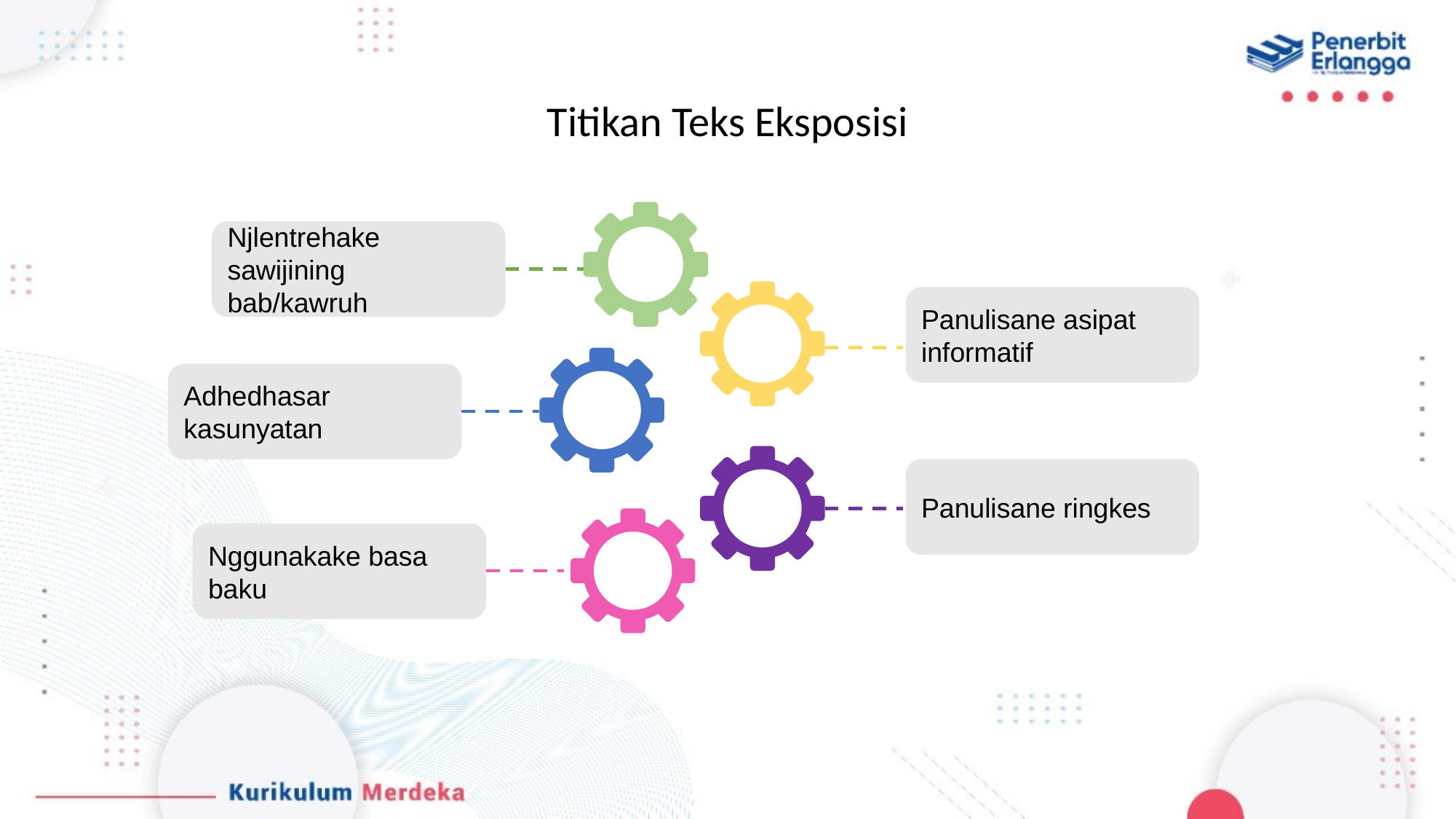

# Titikan Teks Eksposisi

Njlentrehake sawijining bab/kawruh

Panulisane asipat informatif

Adhedhasar kasunyatan

Panulisane ringkes

Nggunakake basa baku